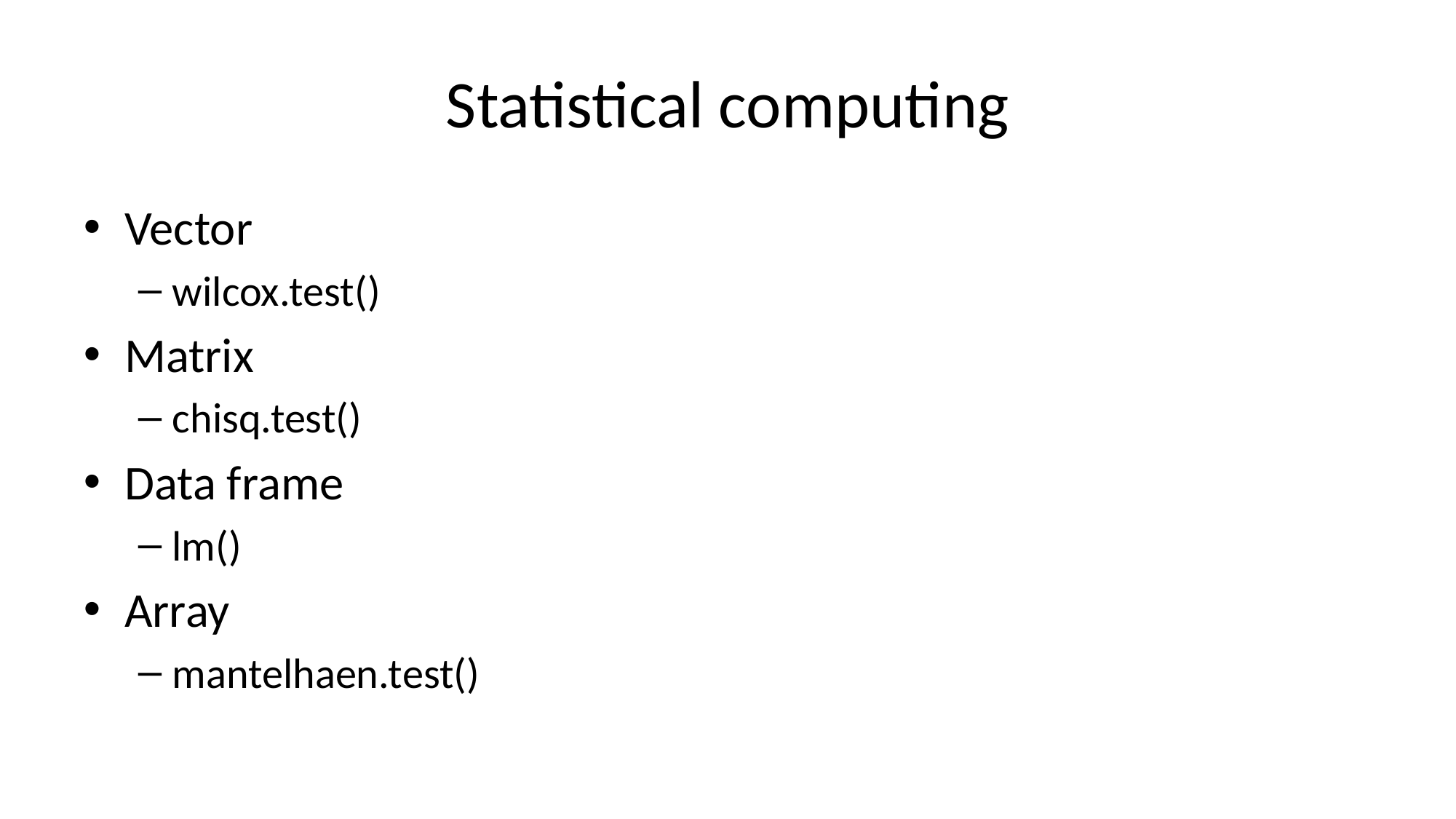

# Statistical computing
Vector
wilcox.test()
Matrix
chisq.test()
Data frame
lm()
Array
mantelhaen.test()